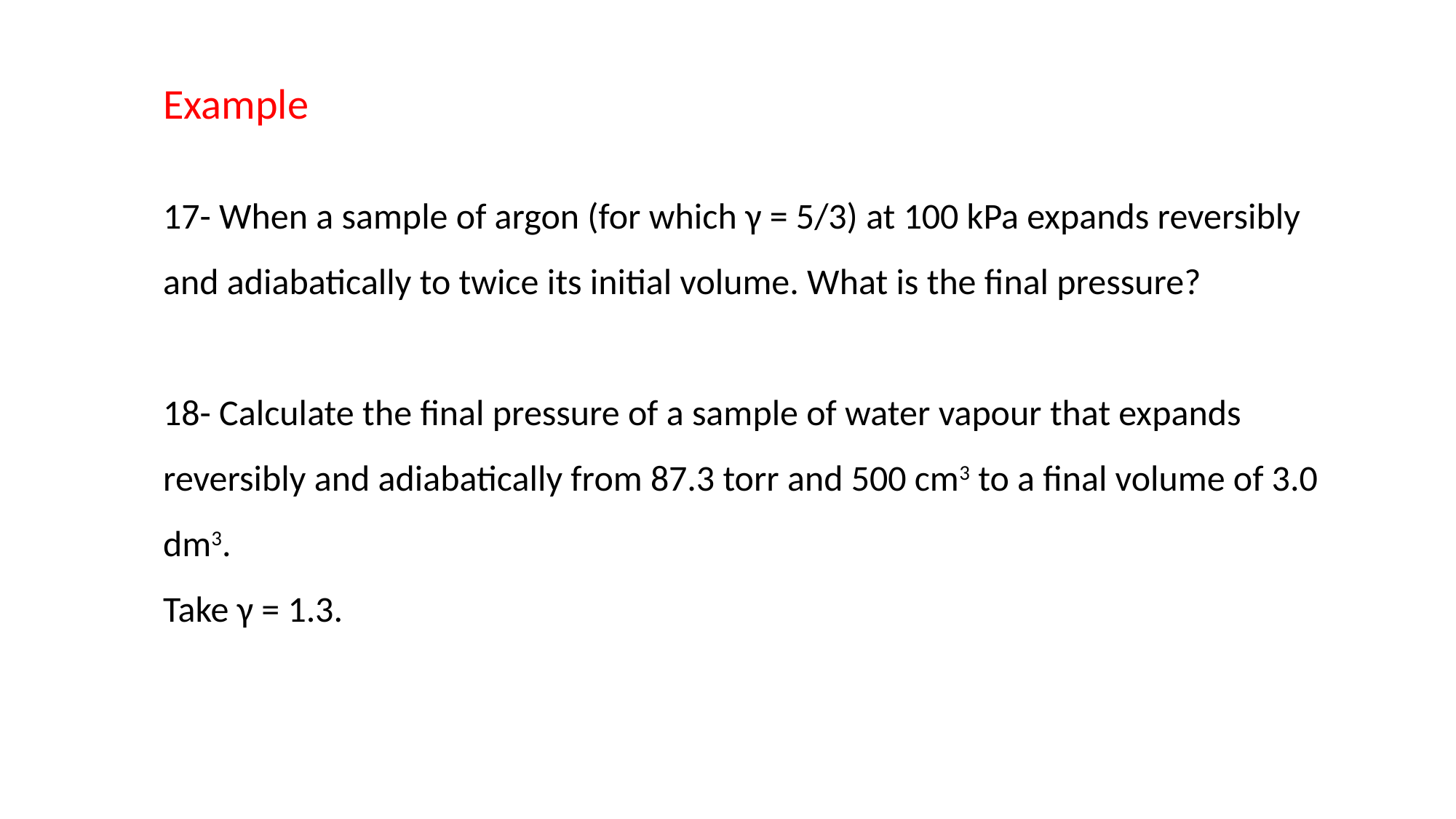

Example

17- When a sample of argon (for which γ = 5/3) at 100 kPa expands reversibly and adiabatically to twice its initial volume. What is the final pressure?

18- Calculate the final pressure of a sample of water vapour that expands reversibly and adiabatically from 87.3 torr and 500 cm3 to a final volume of 3.0 dm3.
Take γ = 1.3.